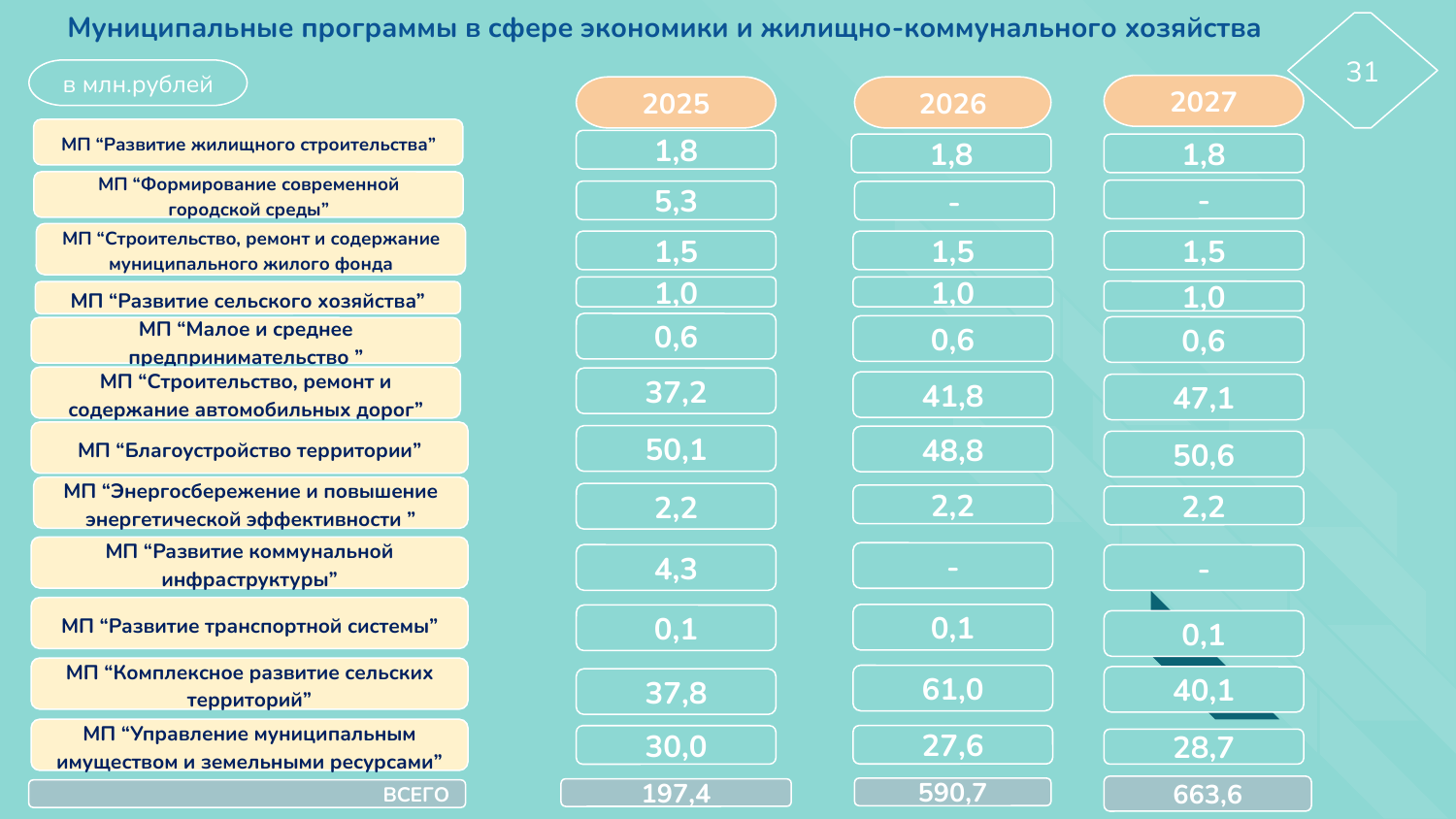

Муниципальные программы в сфере экономики и жилищно-коммунального хозяйства

31
в млн.рублей
2027
2025
2026
МП “Развитие жилищного строительства”
1,8
1,8
1,8
МП “Формирование современной городской среды”
-
5,3
-
МП “Строительство, ремонт и содержание муниципального жилого фонда
1,5
1,5
1,5
1,0
1,0
1,0
МП “Развитие сельского хозяйства”
0,6
0,6
0,6
МП “Малое и среднее предпринимательство ”
МП “Строительство, ремонт и содержание автомобильных дорог”
37,2
41,8
47,1
МП “Благоустройство территории”
50,1
48,8
50,6
МП “Энергосбережение и повышение энергетической эффективности ”
2,2
2,2
2,2
МП “Развитие коммунальной инфраструктуры”
-
4,3
-
МП “Развитие транспортной системы”
0,1
0,1
0,1
МП “Комплексное развитие сельских территорий”
61,0
40,1
37,8
МП “Управление муниципальным имуществом и земельными ресурсами”
27,6
30,0
28,7
663,6
590,7
197,4
ВСЕГО